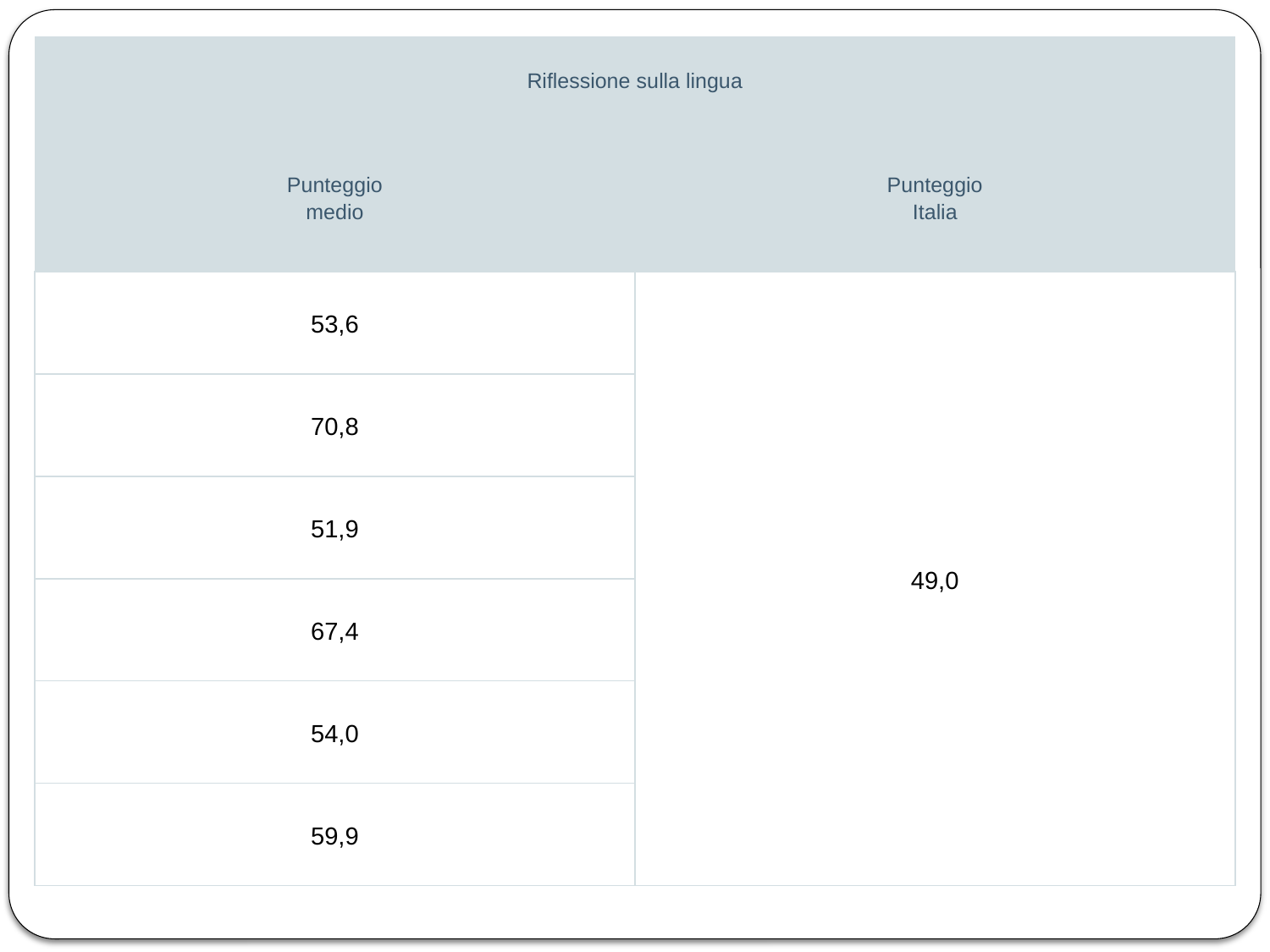

| Riflessione sulla lingua |  |
| --- | --- |
| Punteggio medio | Punteggio Italia |
| 53,6 | 49,0 |
| 70,8 |  |
| 51,9 |  |
| 67,4 |  |
| 54,0 |  |
| 59,9 |  |